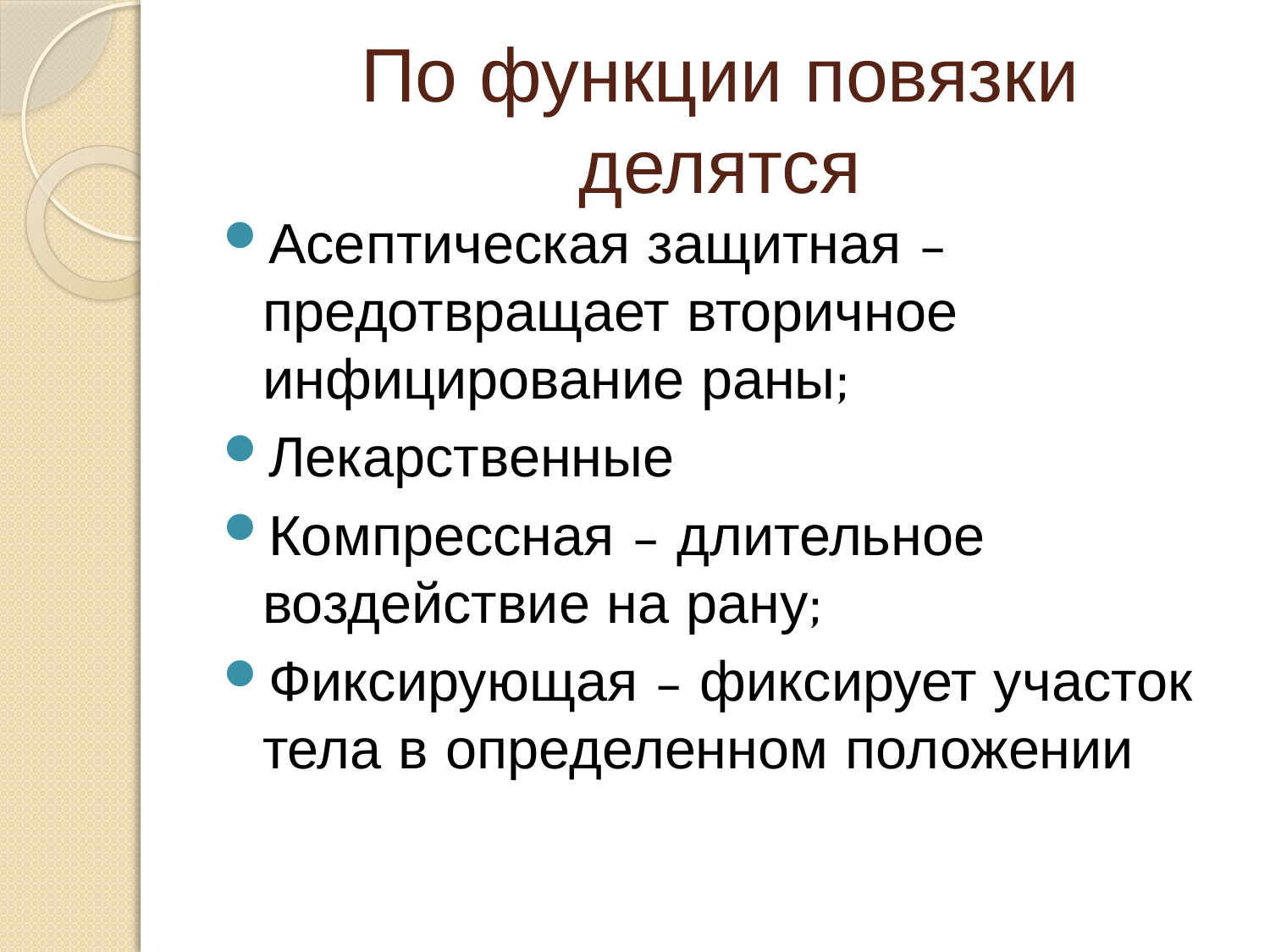

# По функции повязки делятся
Асептическая защитная – предотвращает вторичное инфицирование раны;
Лекарственные
Компрессная – длительное воздействие на рану;
Фиксирующая – фиксирует участок тела в определенном положении